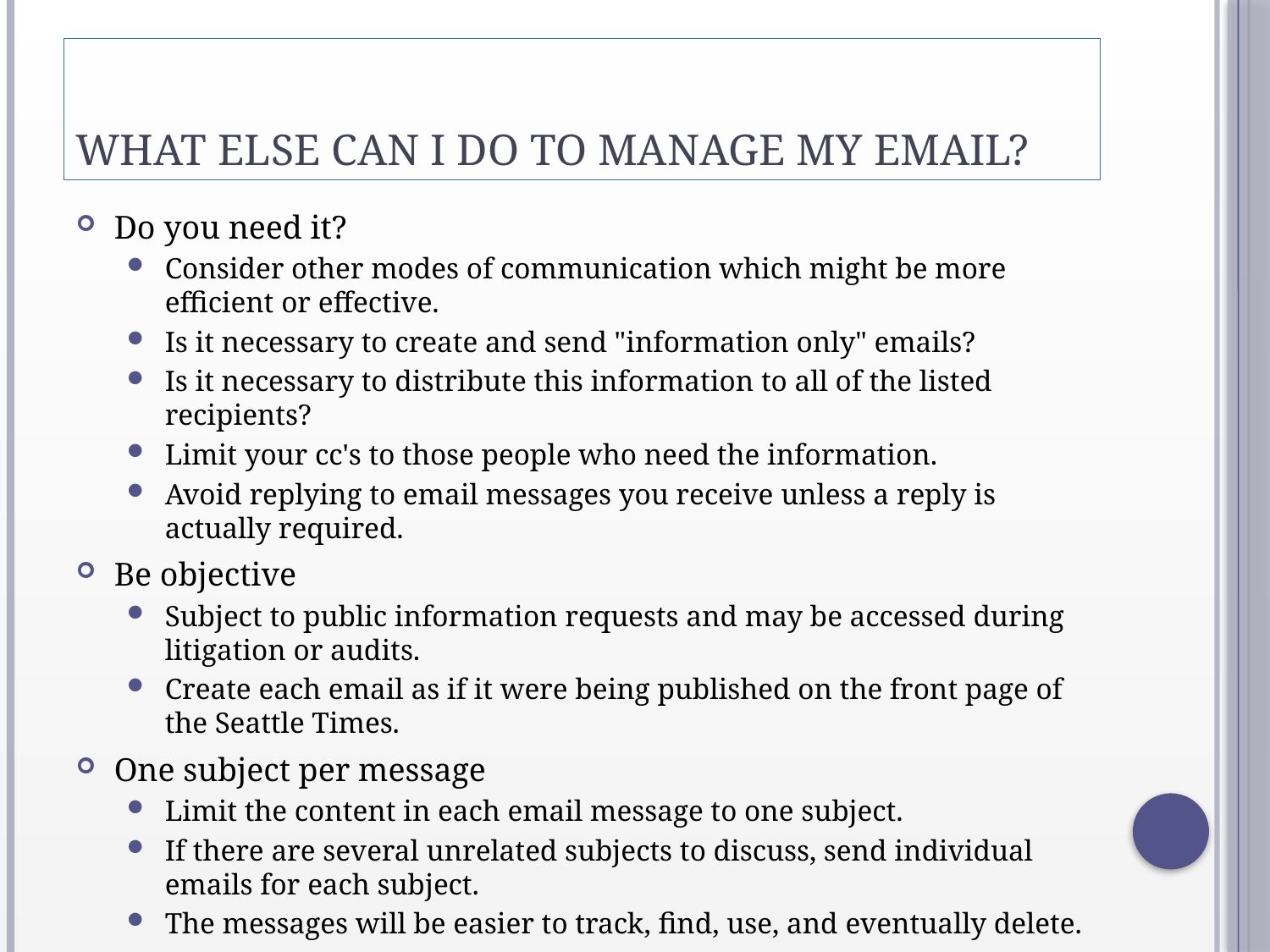

# WHAT ELSE CAN I DO TO MANAGE MY EMAIL?
Do you need it?
Consider other modes of communication which might be more efficient or effective.
Is it necessary to create and send "information only" emails?
Is it necessary to distribute this information to all of the listed recipients?
Limit your cc's to those people who need the information.
Avoid replying to email messages you receive unless a reply is actually required.
Be objective
Subject to public information requests and may be accessed during litigation or audits.
Create each email as if it were being published on the front page of the Seattle Times.
One subject per message
Limit the content in each email message to one subject.
If there are several unrelated subjects to discuss, send individual emails for each subject.
The messages will be easier to track, find, use, and eventually delete.